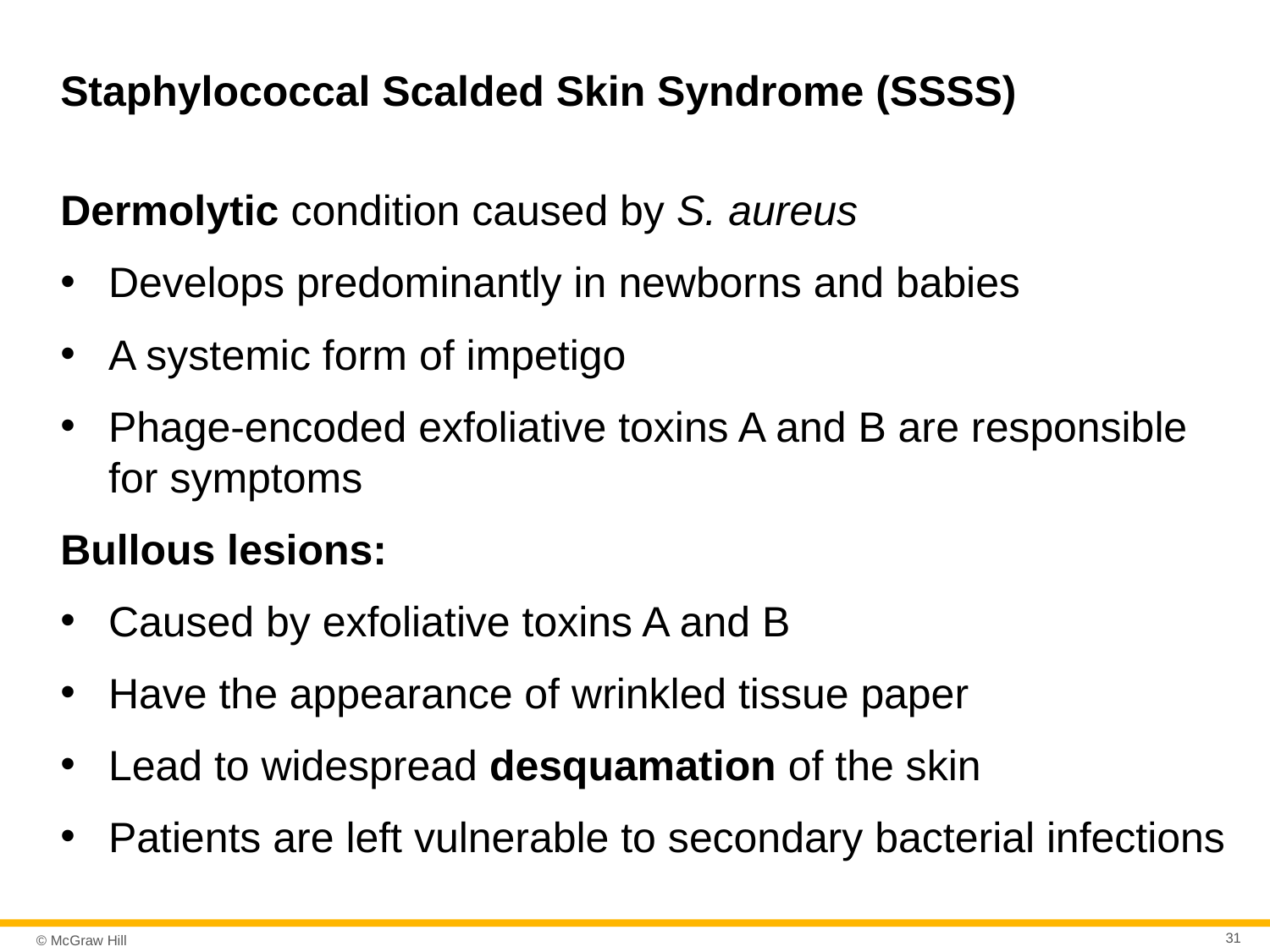

# Staphylococcal Scalded Skin Syndrome (SSSS)
Dermolytic condition caused by S. aureus
Develops predominantly in newborns and babies
A systemic form of impetigo
Phage-encoded exfoliative toxins A and B are responsible for symptoms
Bullous lesions:
Caused by exfoliative toxins A and B
Have the appearance of wrinkled tissue paper
Lead to widespread desquamation of the skin
Patients are left vulnerable to secondary bacterial infections